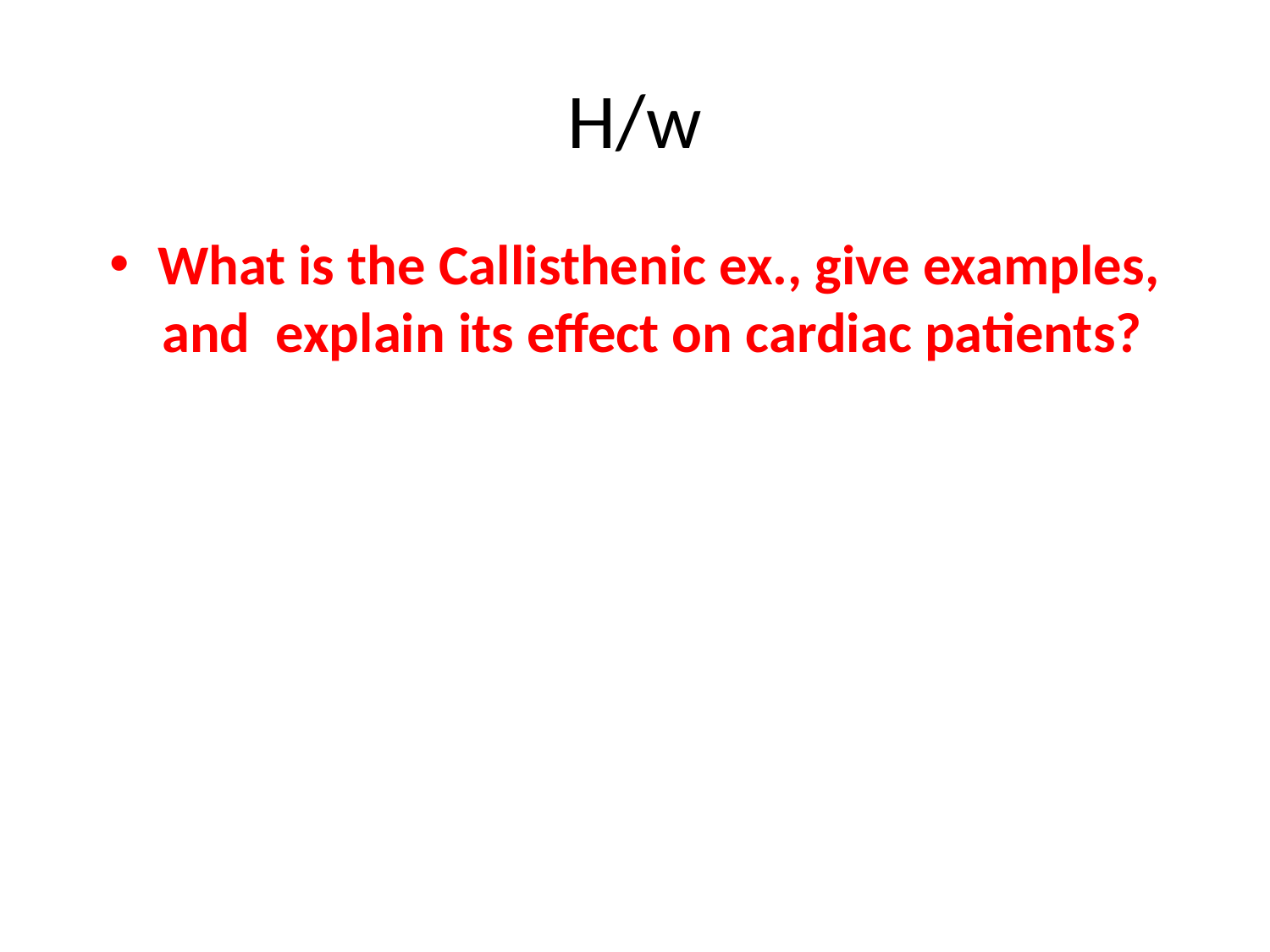

# H/w
What is the Callisthenic ex., give examples, and  explain its effect on cardiac patients?